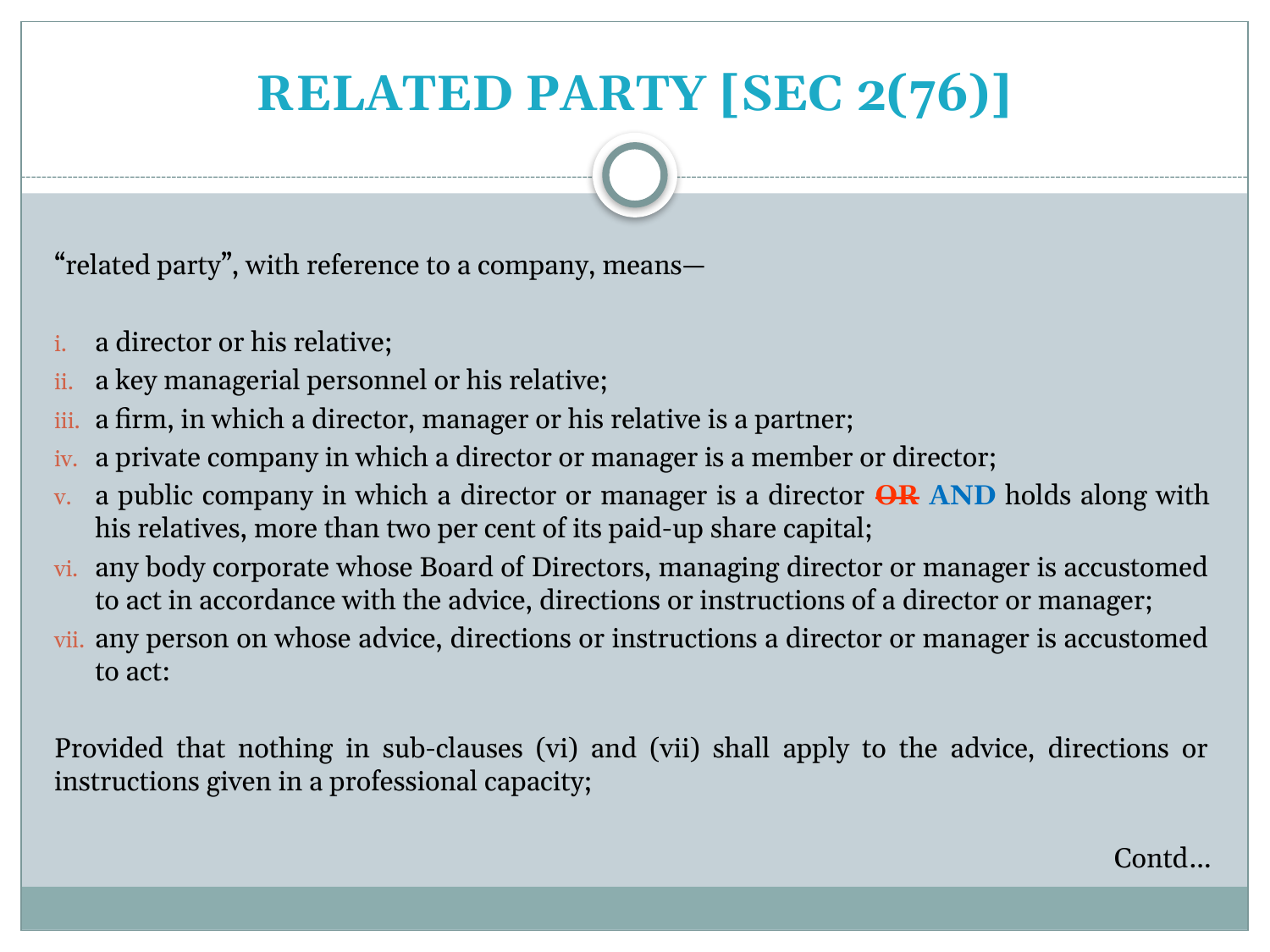

# related party [Sec 2(76)]

“related party”, with reference to a company, means—

a director or his relative;
a key managerial personnel or his relative;
a firm, in which a director, manager or his relative is a partner;
a private company in which a director or manager is a member or director;
a public company in which a director or manager is a director OR AND holds along with his relatives, more than two per cent of its paid-up share capital;
any body corporate whose Board of Directors, managing director or manager is accustomed to act in accordance with the advice, directions or instructions of a director or manager;
any person on whose advice, directions or instructions a director or manager is accustomed to act:

Provided that nothing in sub-clauses (vi) and (vii) shall apply to the advice, directions or instructions given in a professional capacity;

Contd…